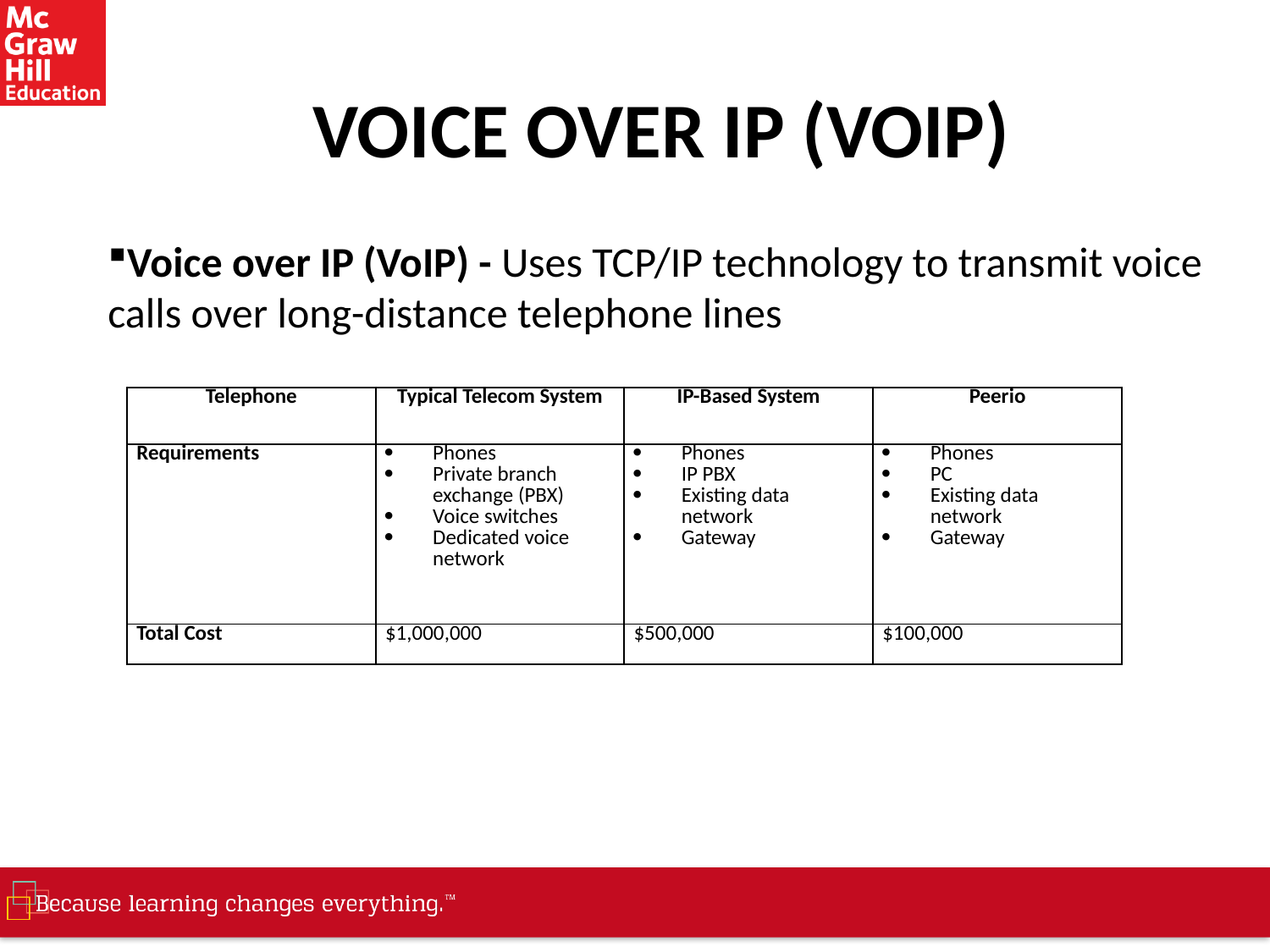

# VOICE OVER IP (VOIP)
Voice over IP (VoIP) - Uses TCP/IP technology to transmit voice calls over long-distance telephone lines

| Telephone | Typical Telecom System | IP-Based System | Peerio |
| --- | --- | --- | --- |
| Requirements | Phones Private branch exchange (PBX) Voice switches Dedicated voice network | Phones IP PBX Existing data network Gateway | Phones PC Existing data network Gateway |
| Total Cost | $1,000,000 | $500,000 | $100,000 |